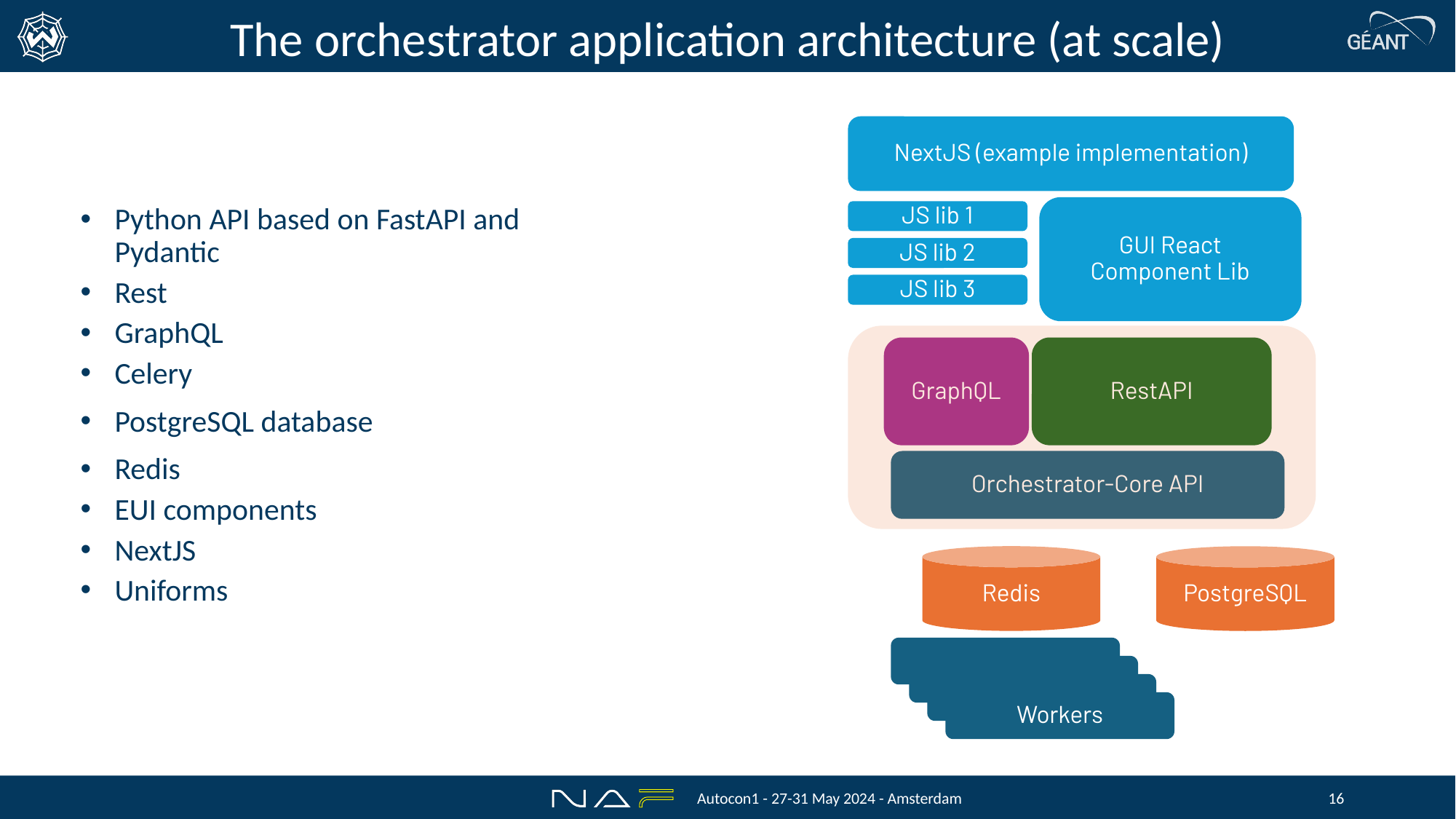

# The orchestrator application architecture (at scale)
NextJS (example implementation)
Python API based on FastAPI and Pydantic
Rest
GraphQL
Celery
PostgreSQL database
Redis
EUI components
NextJS
Uniforms

GUI React Component Lib
JS lib 1
JS lib 2
JS lib 3

RestAPI
GraphQL
Orchestrator-Core API
Redis
PostgreSQL

Workers
Autocon1 - 27-31 May 2024 - Amsterdam
16